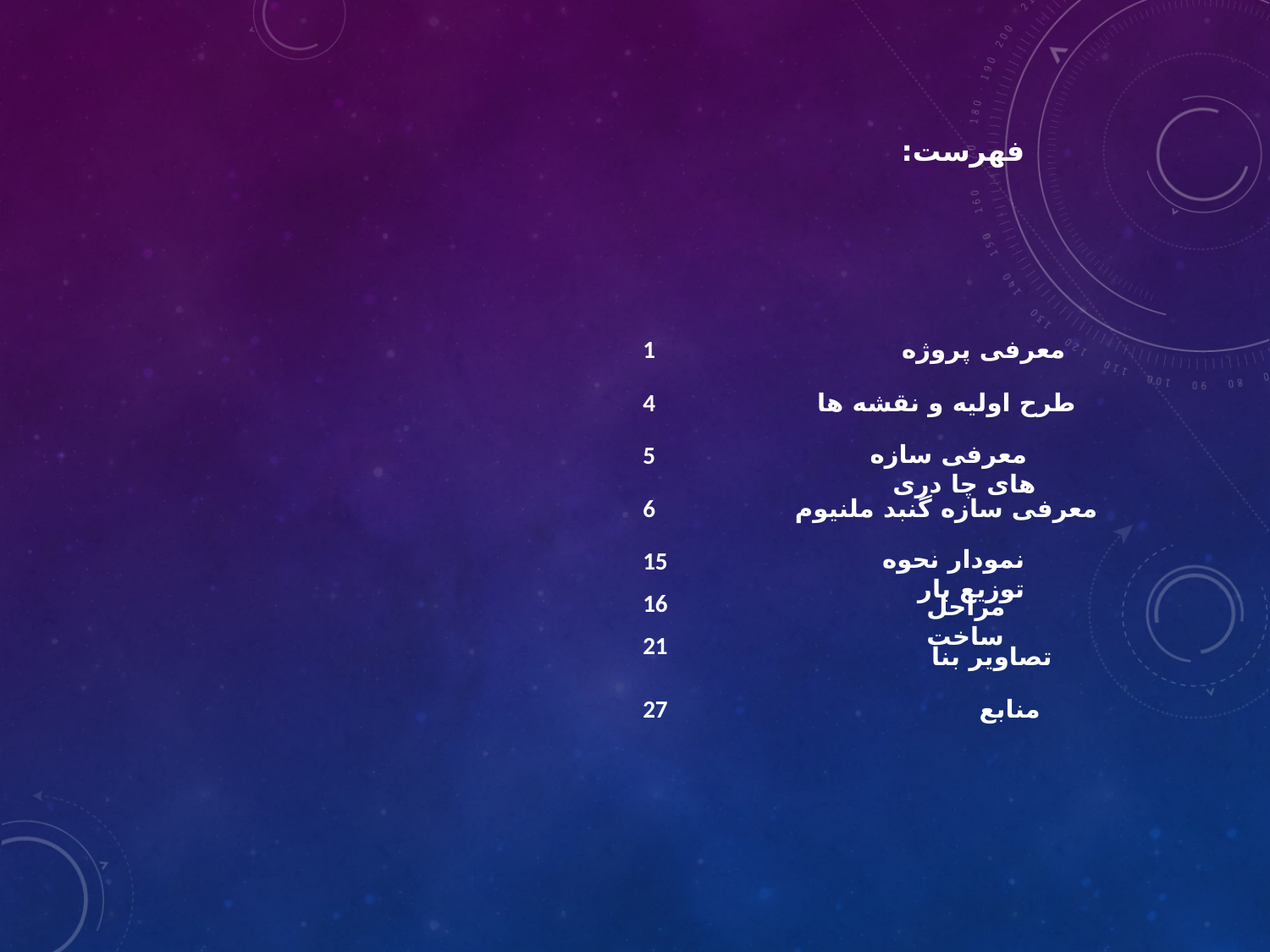

فهرست:
معرفی پروژه
 معرفی سازه های چا دری
معرفی سازه گنبد ملنیوم
مراحل ساخت
منابع
تصاویر بنا
1
4
طرح اولیه و نقشه ها
5
6
نمودار نحوه توزیع بار
15
16
21
27